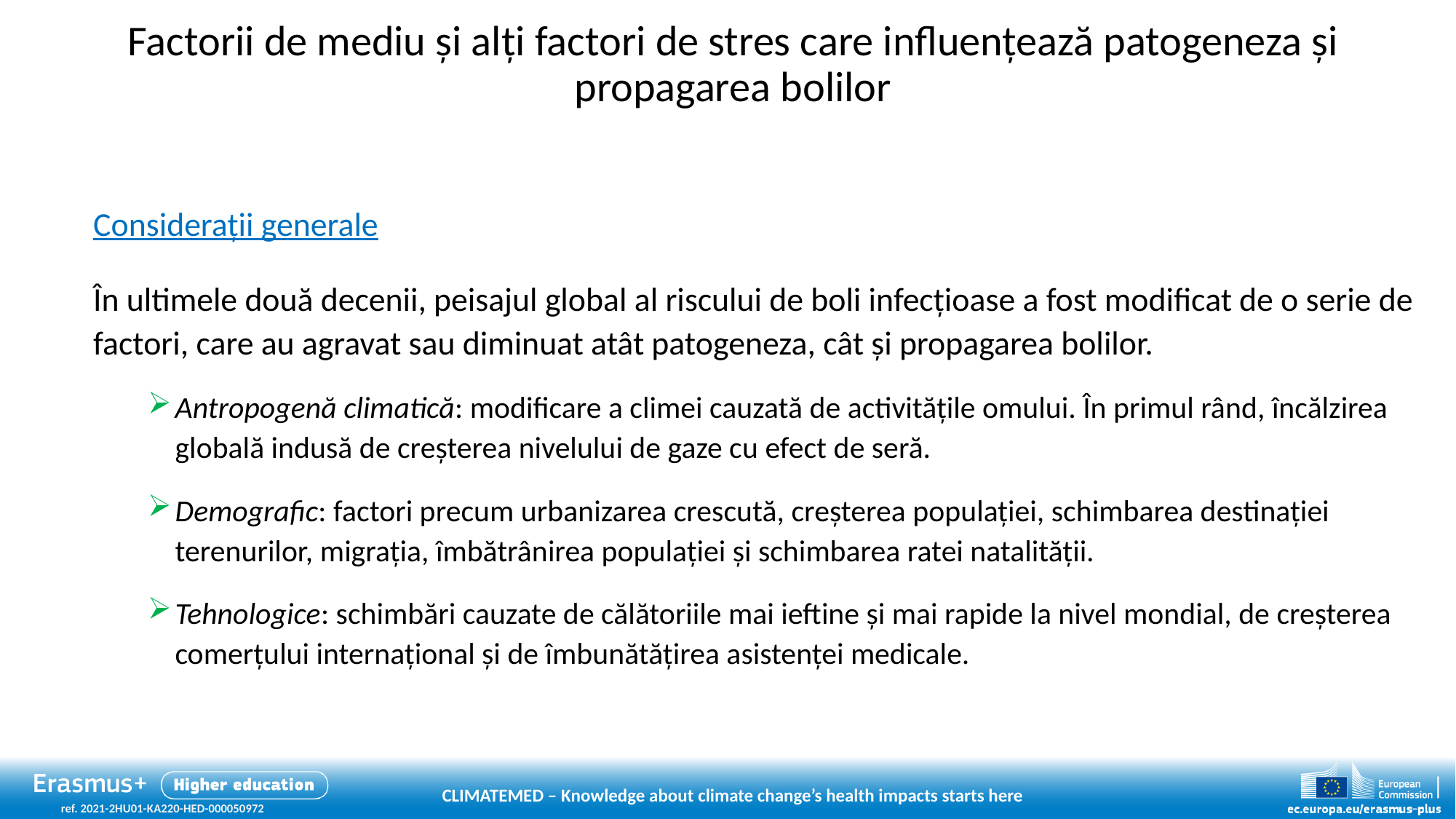

# Factorii de mediu și alți factori de stres care influențează patogeneza și propagarea bolilor
Considerații generale
În ultimele două decenii, peisajul global al riscului de boli infecțioase a fost modificat de o serie de factori, care au agravat sau diminuat atât patogeneza, cât și propagarea bolilor.
Antropogenă climatică: modificare a climei cauzată de activitățile omului. În primul rând, încălzirea globală indusă de creșterea nivelului de gaze cu efect de seră.
Demografic: factori precum urbanizarea crescută, creșterea populației, schimbarea destinației terenurilor, migrația, îmbătrânirea populației și schimbarea ratei natalității.
Tehnologice: schimbări cauzate de călătoriile mai ieftine și mai rapide la nivel mondial, de creșterea comerțului internațional și de îmbunătățirea asistenței medicale.